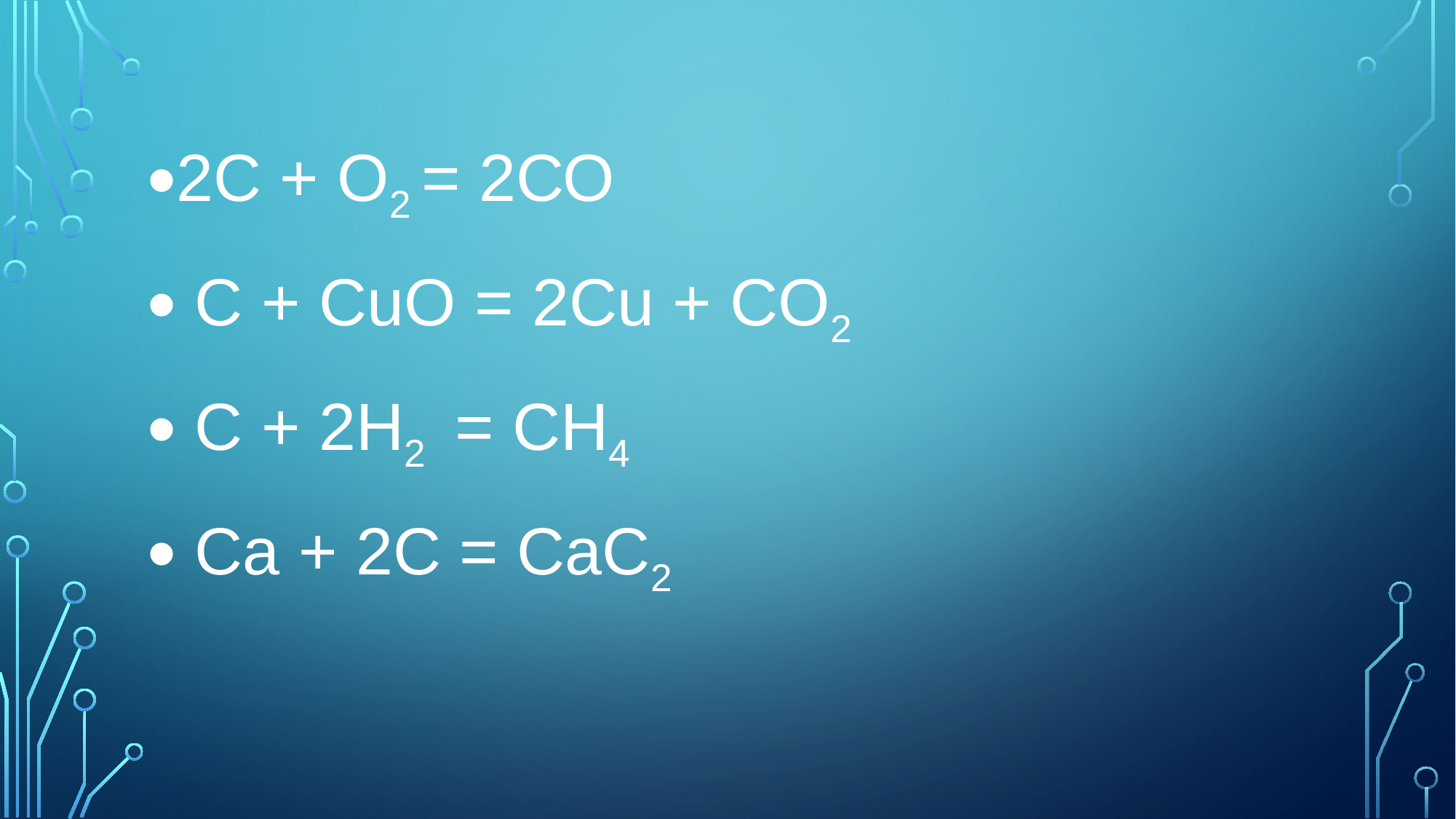

2С + О2 = 2СО
 С + СuO = 2Cu + CO2
 C + 2H2  = CH4
 Ca + 2C = CaC2